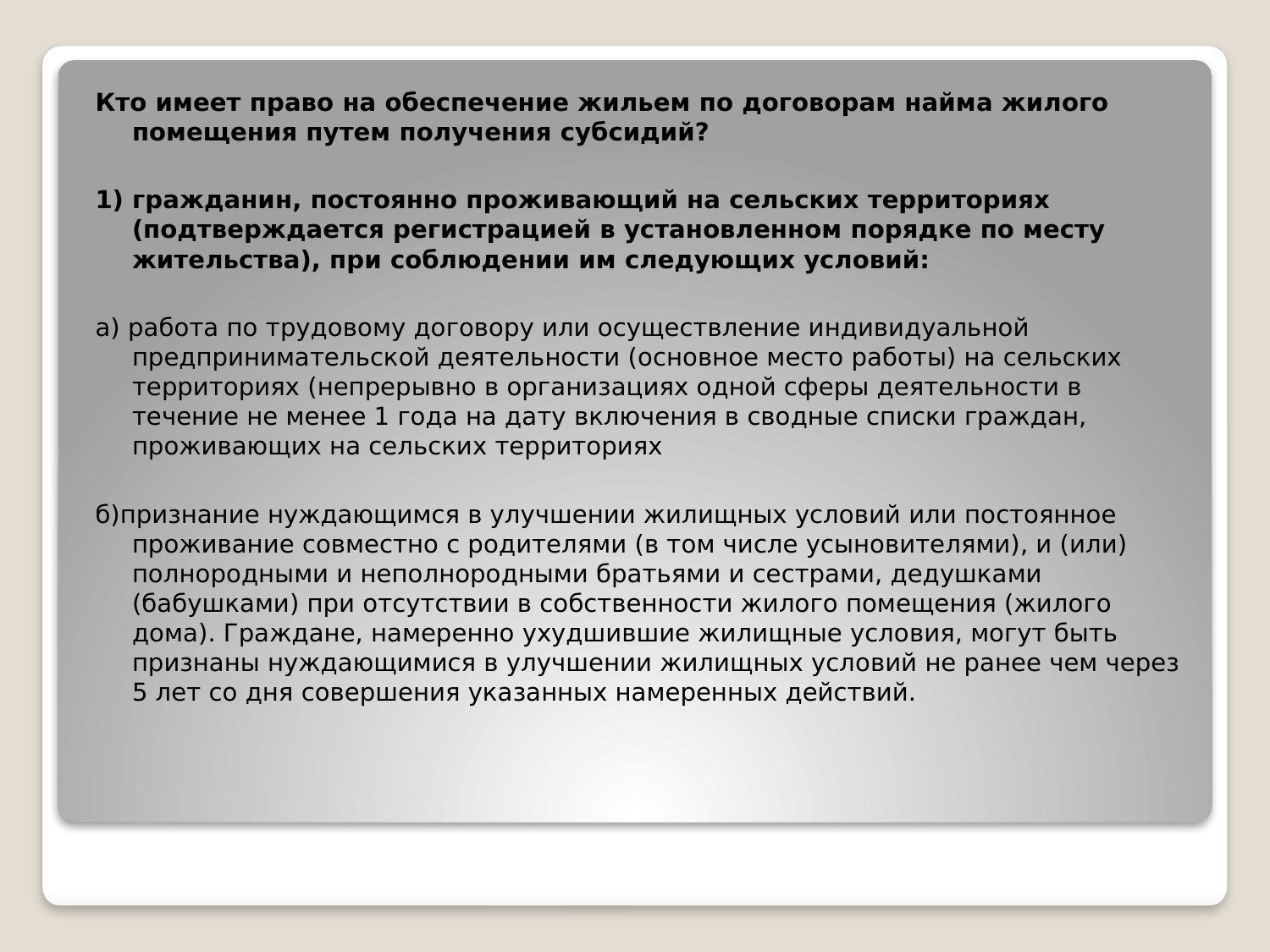

Кто имеет право на обеспечение жильем по договорам найма жилого помещения путем получения субсидий?

1) гражданин, постоянно проживающий на сельских территориях (подтверждается регистрацией в установленном порядке по месту жительства), при соблюдении им следующих условий:

а) работа по трудовому договору или осуществление индивидуальной предпринимательской деятельности (основное место работы) на сельских территориях (непрерывно в организациях одной сферы деятельности в течение не менее 1 года на дату включения в сводные списки граждан, проживающих на сельских территориях

б)признание нуждающимся в улучшении жилищных условий или постоянное проживание совместно с родителями (в том числе усыновителями), и (или) полнородными и неполнородными братьями и сестрами, дедушками (бабушками) при отсутствии в собственности жилого помещения (жилого дома). Граждане, намеренно ухудшившие жилищные условия, могут быть признаны нуждающимися в улучшении жилищных условий не ранее чем через 5 лет со дня совершения указанных намеренных действий.